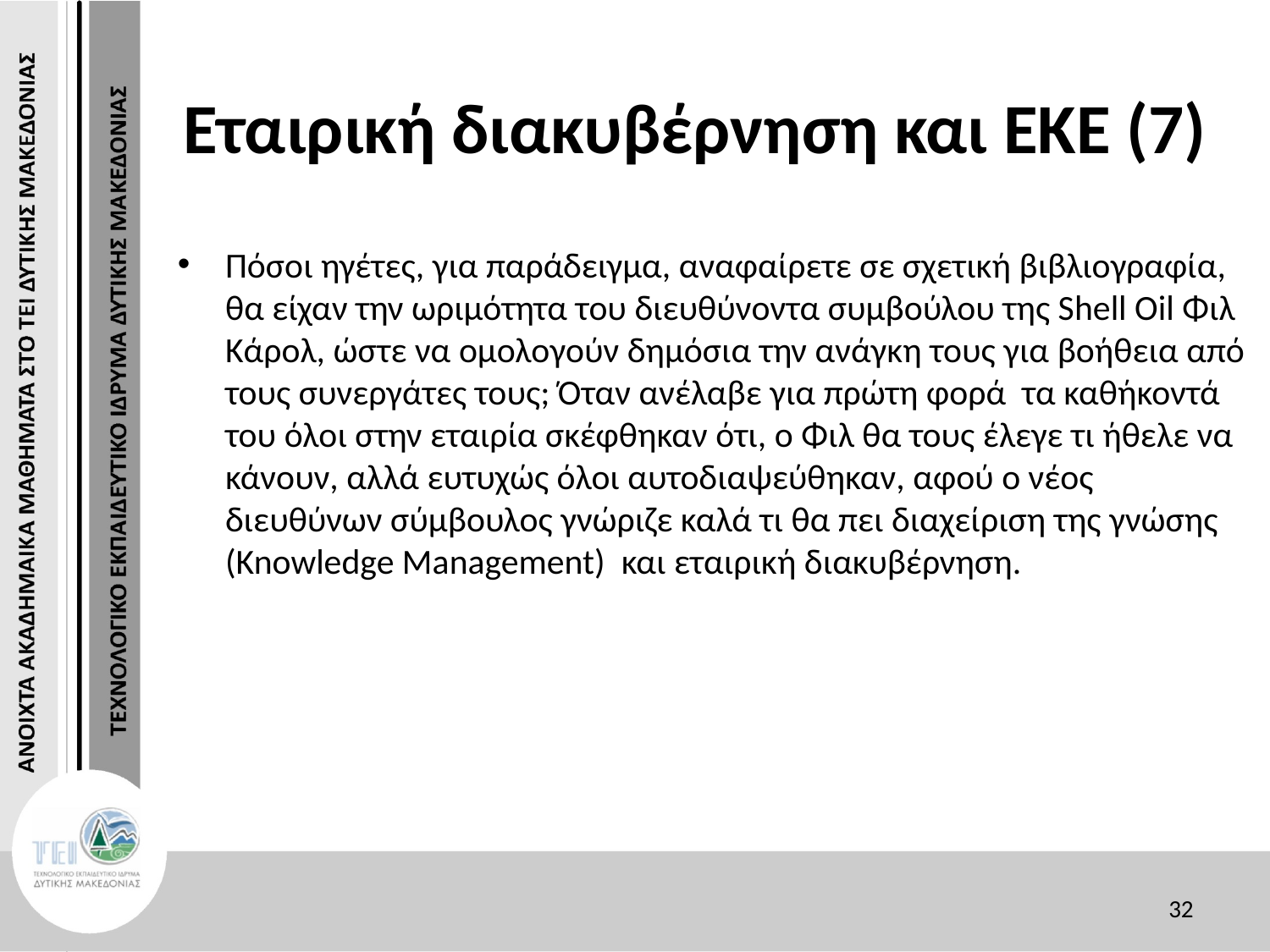

# Εταιρική διακυβέρνηση και ΕΚΕ (7)
Πόσοι ηγέτες, για παράδειγμα, αναφαίρετε σε σχετική βιβλιογραφία,  θα είχαν την ωριμότητα του διευθύνοντα συμβούλου της Shell Oil Φιλ Κάρολ, ώστε να ομολογούν δημόσια την ανάγκη τους για βοήθεια από τους συνεργάτες τους; Όταν ανέλαβε για πρώτη φορά  τα καθήκοντά του όλοι στην εταιρία σκέφθηκαν ότι, ο Φιλ θα τους έλεγε τι ήθελε να κάνουν, αλλά ευτυχώς όλοι αυτοδιαψεύθηκαν, αφού ο νέος διευθύνων σύμβουλος γνώριζε καλά τι θα πει διαχείριση της γνώσης (Knowledge Management)  και εταιρική διακυβέρνηση.
32